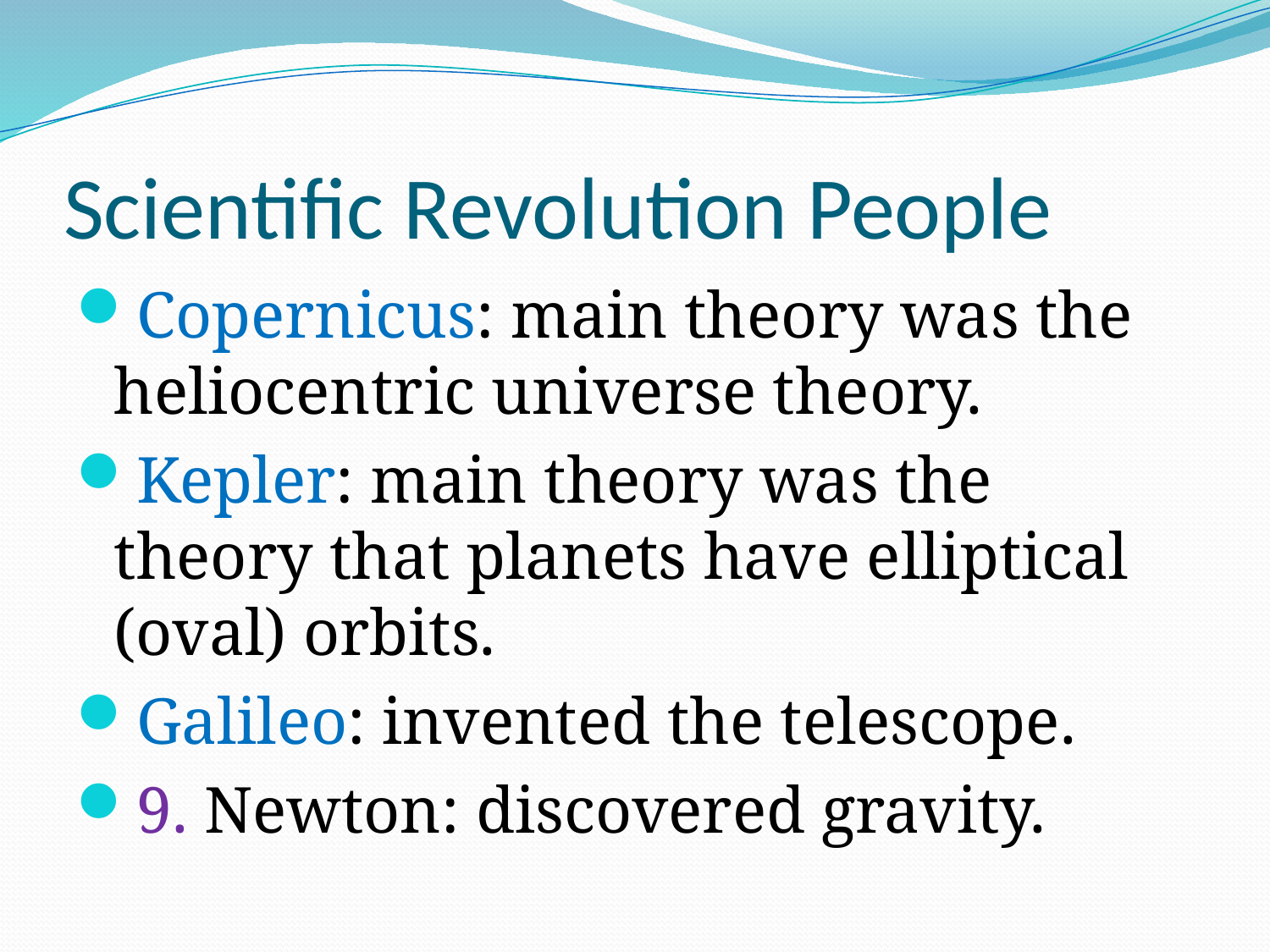

# Scientific Revolution People
Copernicus: main theory was the heliocentric universe theory.
Kepler: main theory was the theory that planets have elliptical (oval) orbits.
Galileo: invented the telescope.
9. Newton: discovered gravity.